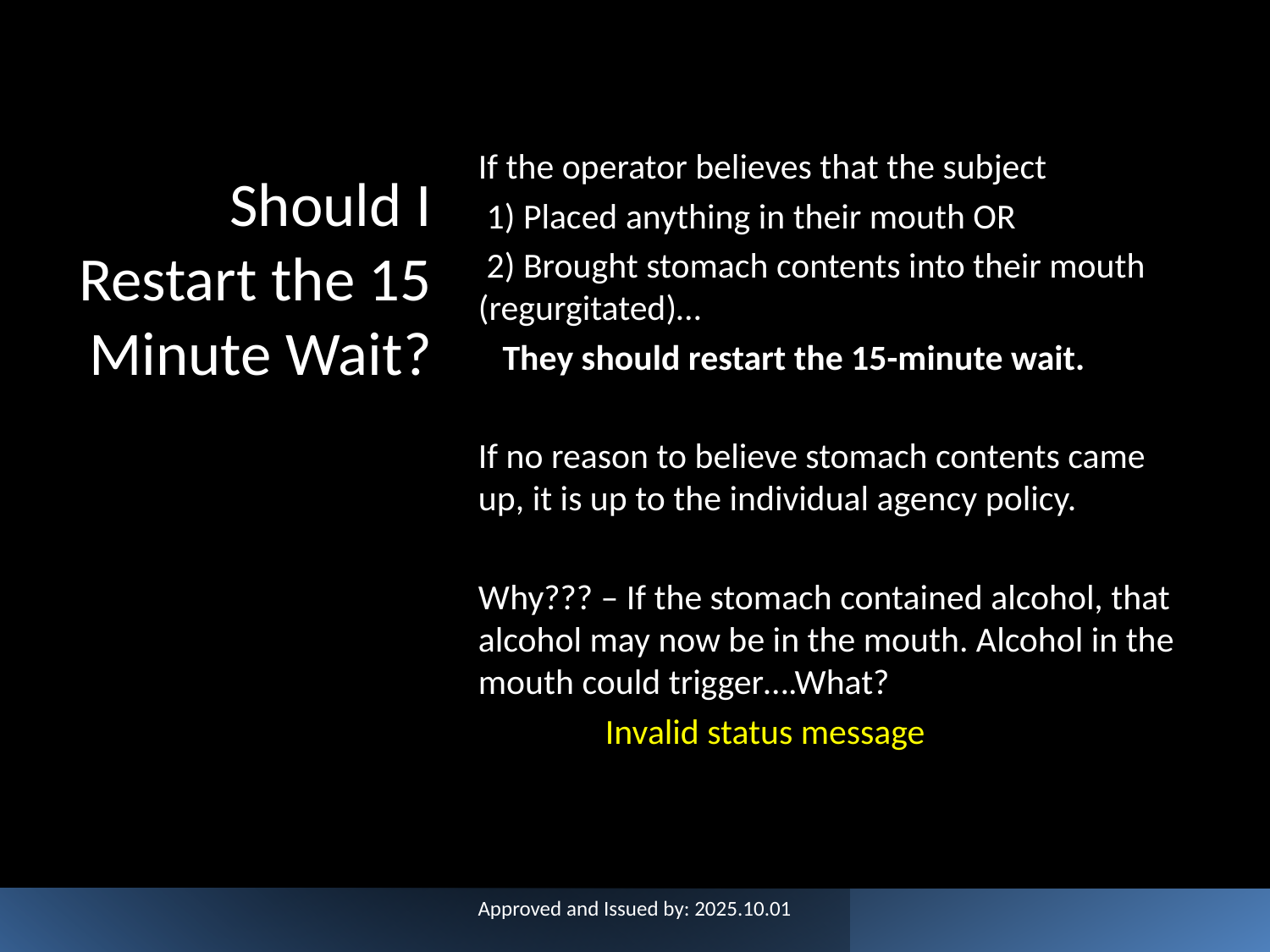

If the operator believes that the subject
 1) Placed anything in their mouth OR
 2) Brought stomach contents into their mouth (regurgitated)…
   They should restart the 15-minute wait.

If no reason to believe stomach contents came up, it is up to the individual agency policy.

Why??? – If the stomach contained alcohol, that alcohol may now be in the mouth. Alcohol in the mouth could trigger….What?
	Invalid status message
# Should I Restart the 15 Minute Wait?
Approved and Issued by: 2025.10.01